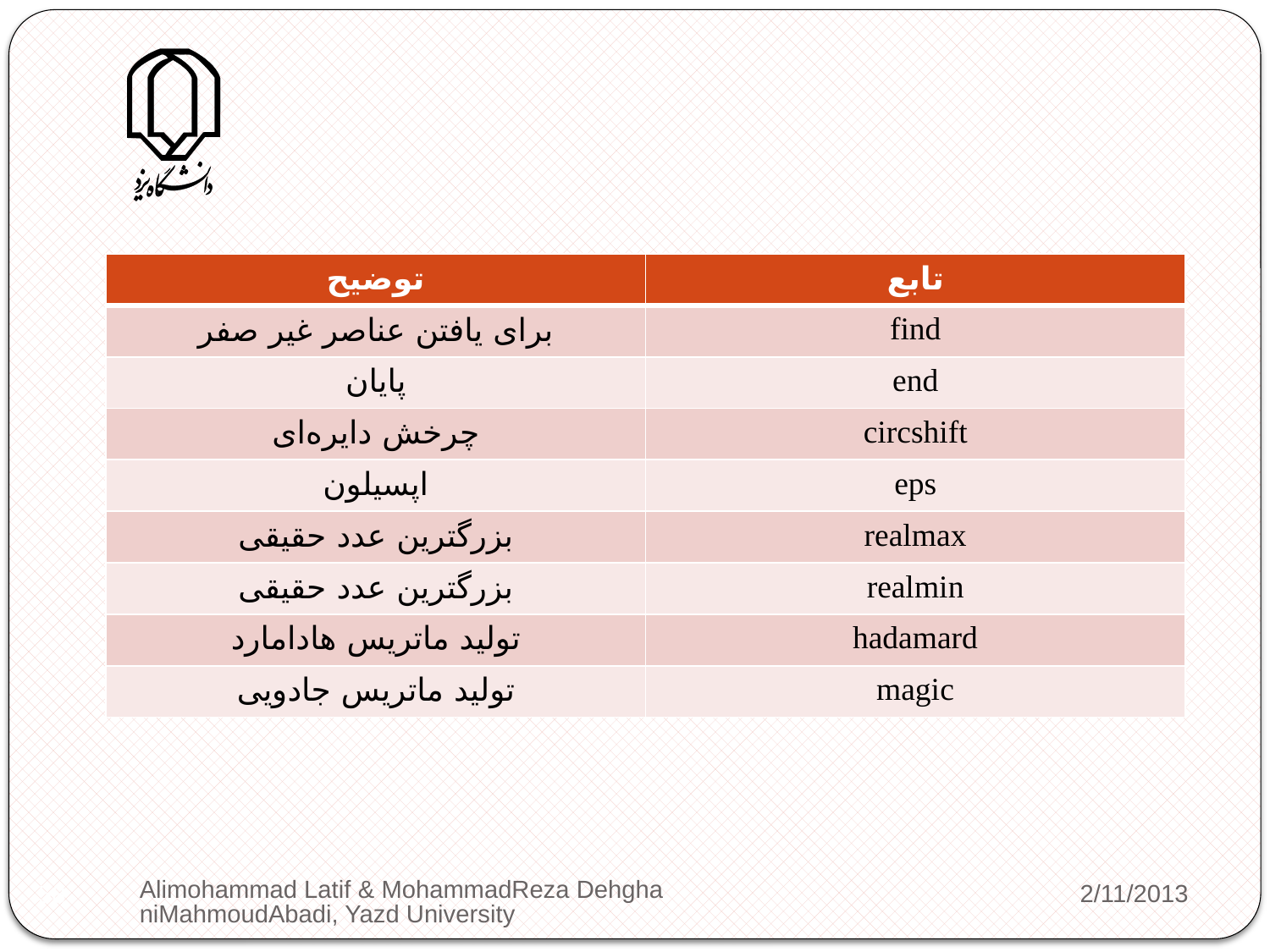

| توضیح | تابع |
| --- | --- |
| برای یافتن عناصر غیر صفر | find |
| پایان | end |
| چرخش دایره‌ای | circshift |
| اپسیلون | eps |
| بزرگترین عدد حقیقی | realmax |
| بزرگترین عدد حقیقی | realmin |
| تولید ماتریس هادامارد | hadamard |
| تولید ماتریس جادویی | magic |
Alimohammad Latif & MohammadReza DehghaniMahmoudAbadi, Yazd University
2/11/2013
58